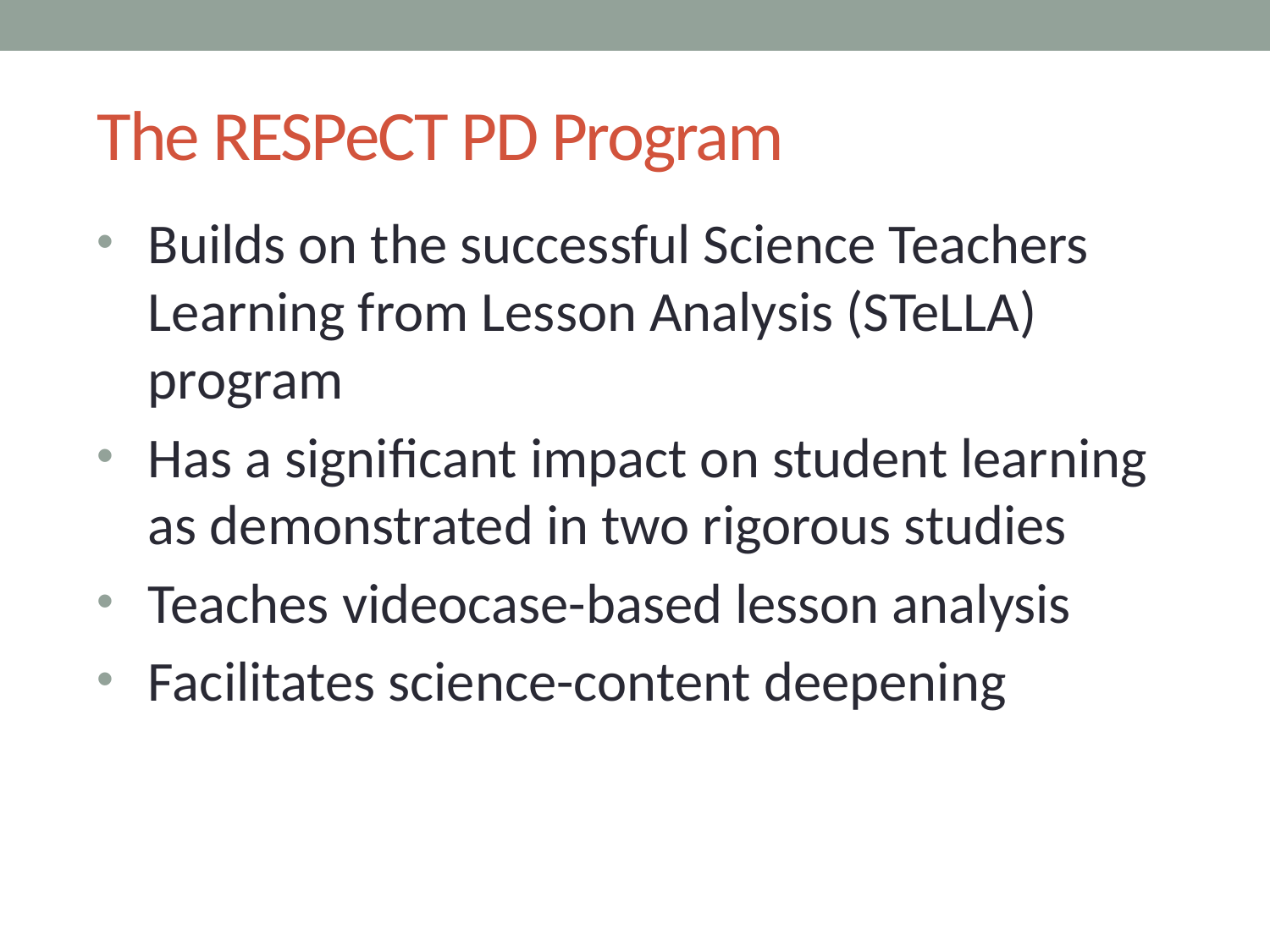

# The RESPeCT PD Program
Builds on the successful Science Teachers Learning from Lesson Analysis (STeLLA) program
Has a significant impact on student learning as demonstrated in two rigorous studies
Teaches videocase-based lesson analysis
Facilitates science-content deepening